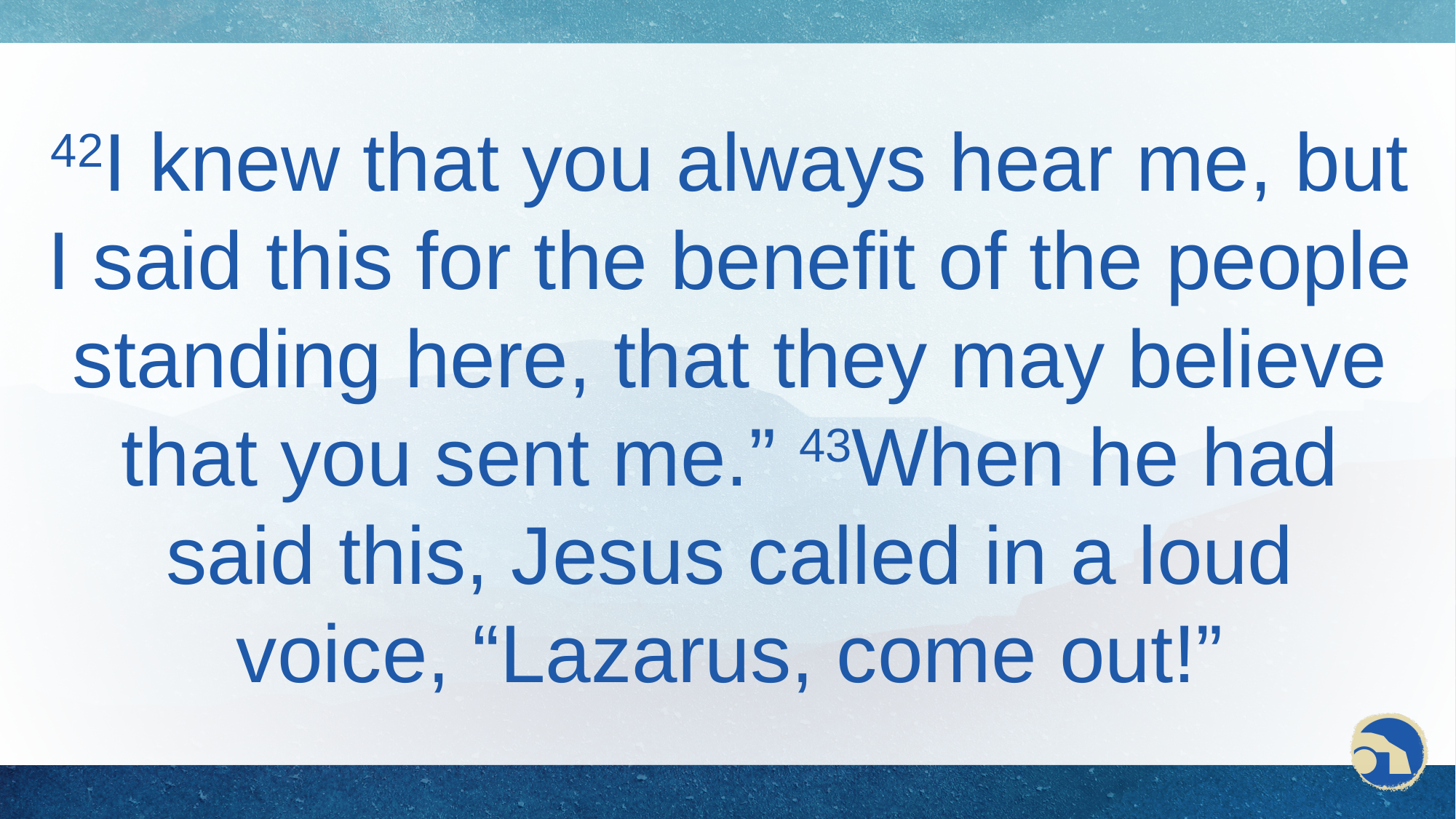

# 42I knew that you always hear me, but I said this for the benefit of the people standing here, that they may believe that you sent me.” 43When he had said this, Jesus called in a loud voice, “Lazarus, come out!”